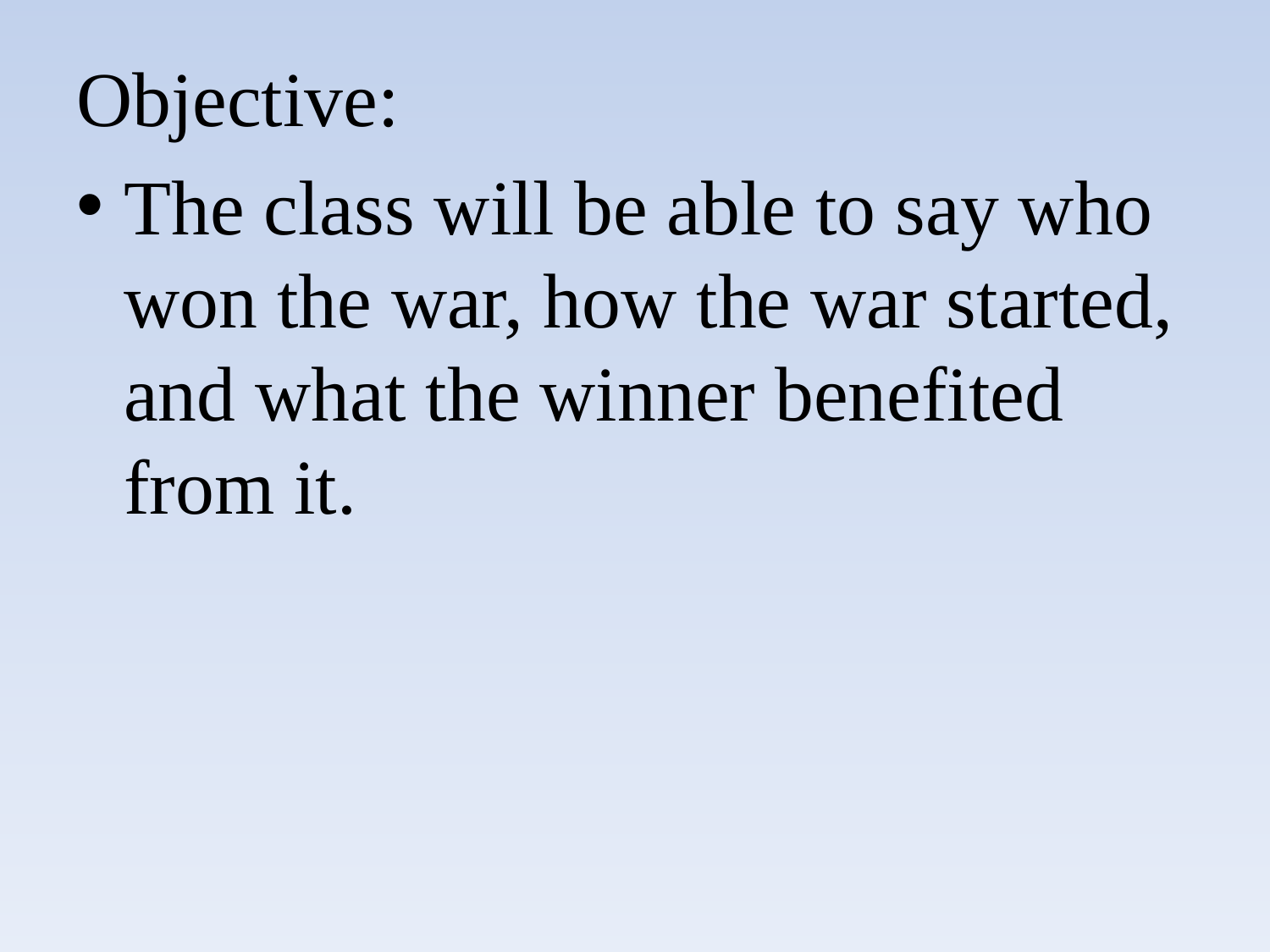

#
Objective:
The class will be able to say who won the war, how the war started, and what the winner benefited from it.